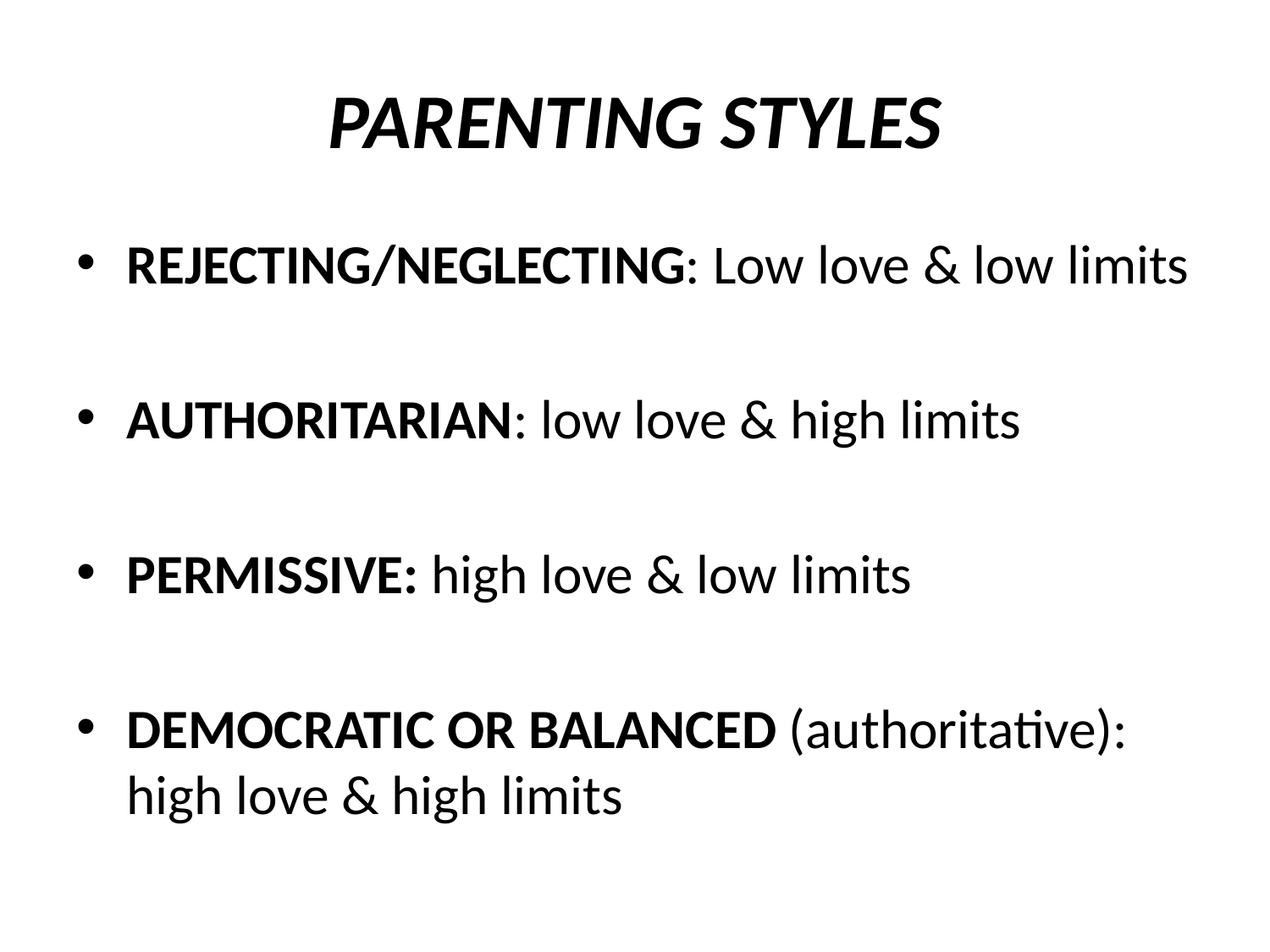

# PARENTING STYLES
REJECTING/NEGLECTING: Low love & low limits

AUTHORITARIAN: low love & high limits

PERMISSIVE: high love & low limits

DEMOCRATIC OR BALANCED (authoritative): high love & high limits